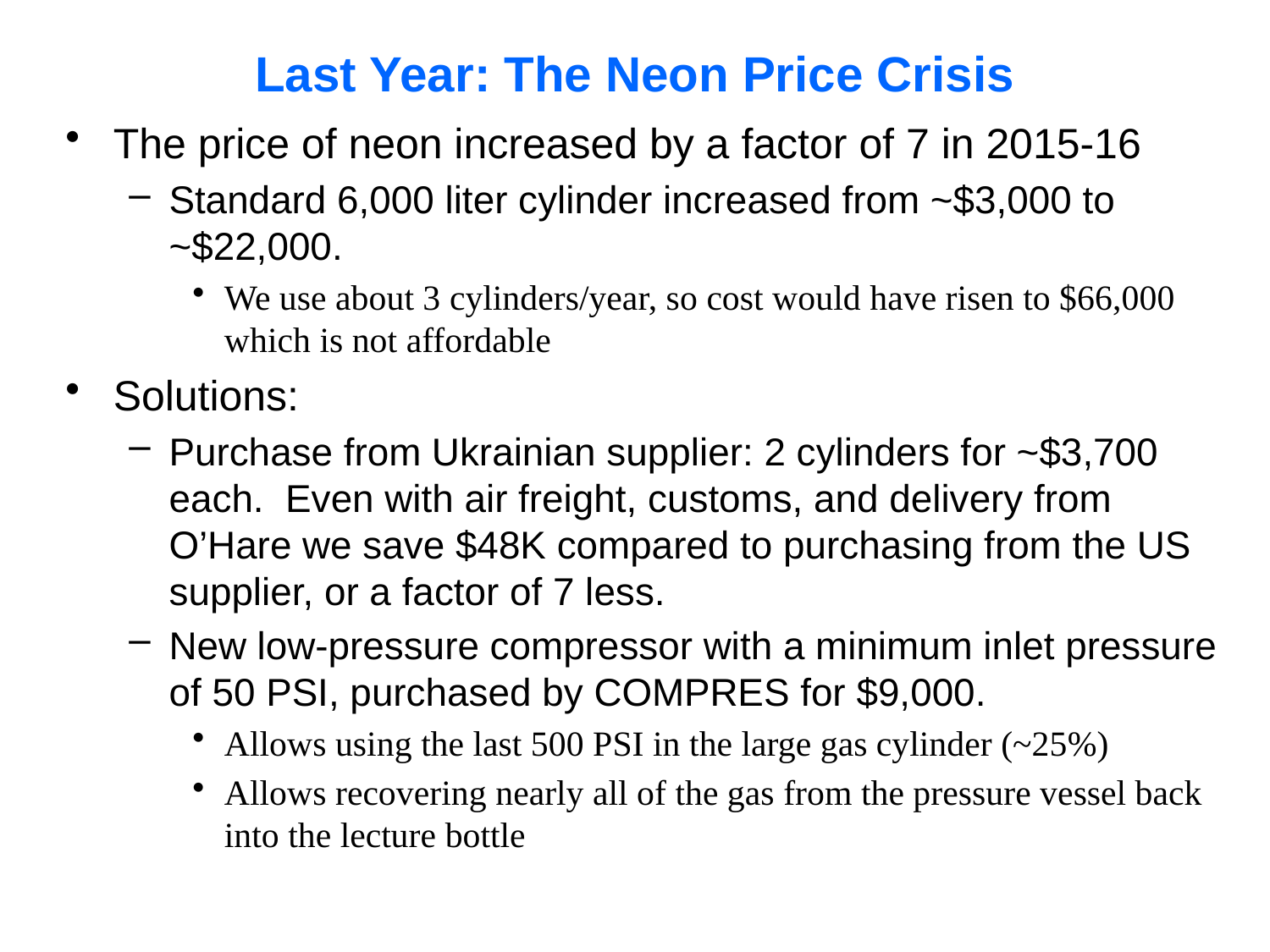

# Last Year: The Neon Price Crisis
The price of neon increased by a factor of 7 in 2015-16
Standard 6,000 liter cylinder increased from ~$3,000 to ~$22,000.
We use about 3 cylinders/year, so cost would have risen to $66,000 which is not affordable
Solutions:
Purchase from Ukrainian supplier: 2 cylinders for ~$3,700 each.  Even with air freight, customs, and delivery from O’Hare we save $48K compared to purchasing from the US supplier, or a factor of 7 less.
New low-pressure compressor with a minimum inlet pressure of 50 PSI, purchased by COMPRES for $9,000.
Allows using the last 500 PSI in the large gas cylinder (~25%)
Allows recovering nearly all of the gas from the pressure vessel back into the lecture bottle